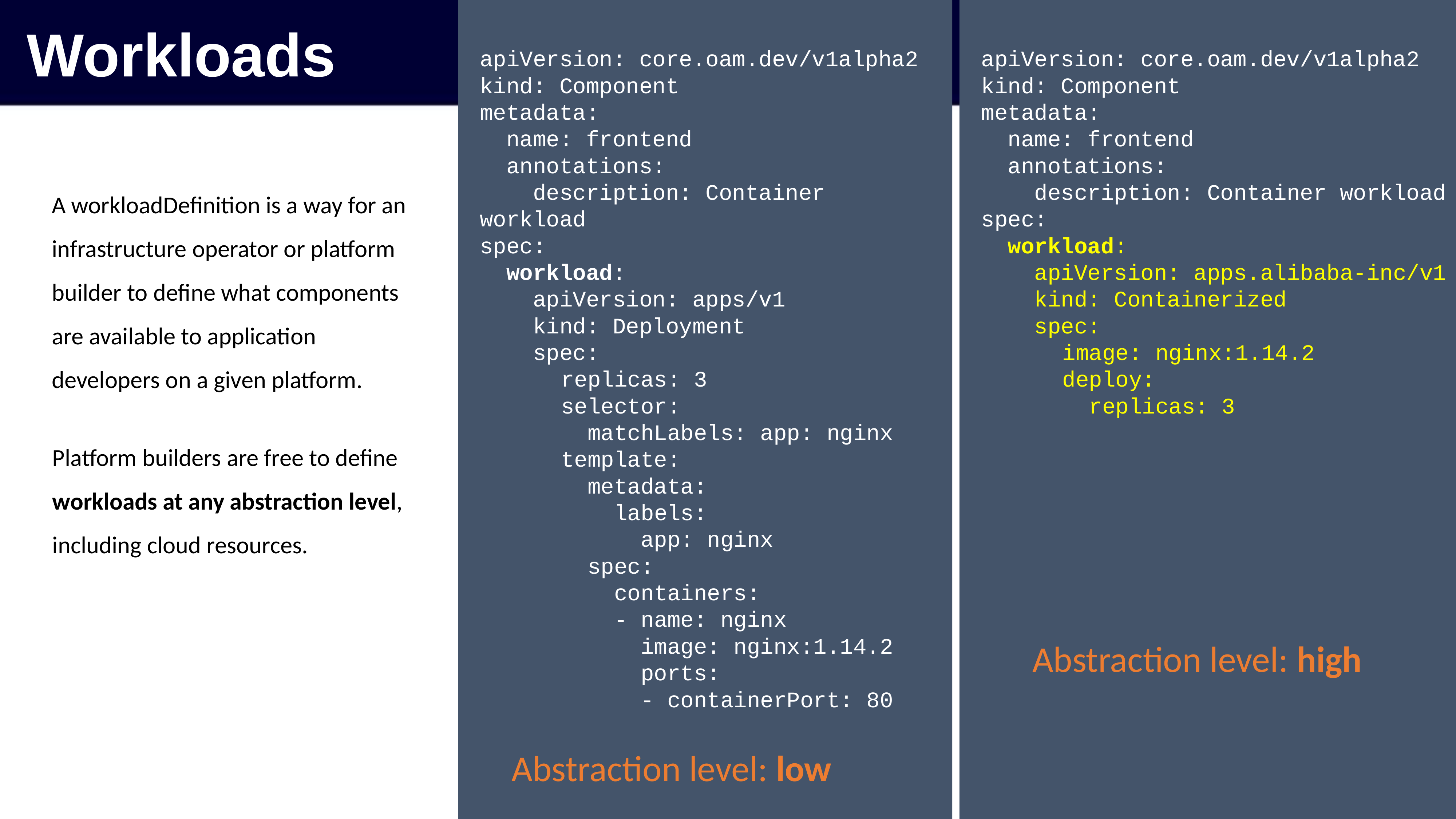

# Workloads
apiVersion: core.oam.dev/v1alpha2
kind: Component
metadata:
  name: frontend
  annotations:
    description: Container workload
spec:
  workload:
    apiVersion: apps/v1
    kind: Deployment
    spec:
  replicas: 3
  selector:
    matchLabels: app: nginx
  template:
    metadata:
      labels:
        app: nginx
    spec:
      containers:
      - name: nginx
        image: nginx:1.14.2
        ports:
        - containerPort: 80
apiVersion: core.oam.dev/v1alpha2
kind: Component
metadata:
  name: frontend
  annotations:
    description: Container workload
spec:
  workload:
    apiVersion: apps.alibaba-inc/v1
    kind: Containerized
    spec:
  image: nginx:1.14.2
  deploy:
    replicas: 3
A workloadDefinition is a way for an infrastructure operator or platform builder to define what components are available to application developers on a given platform.
Platform builders are free to define workloads at any abstraction level, including cloud resources.

Abstraction level: high
Abstraction level: low